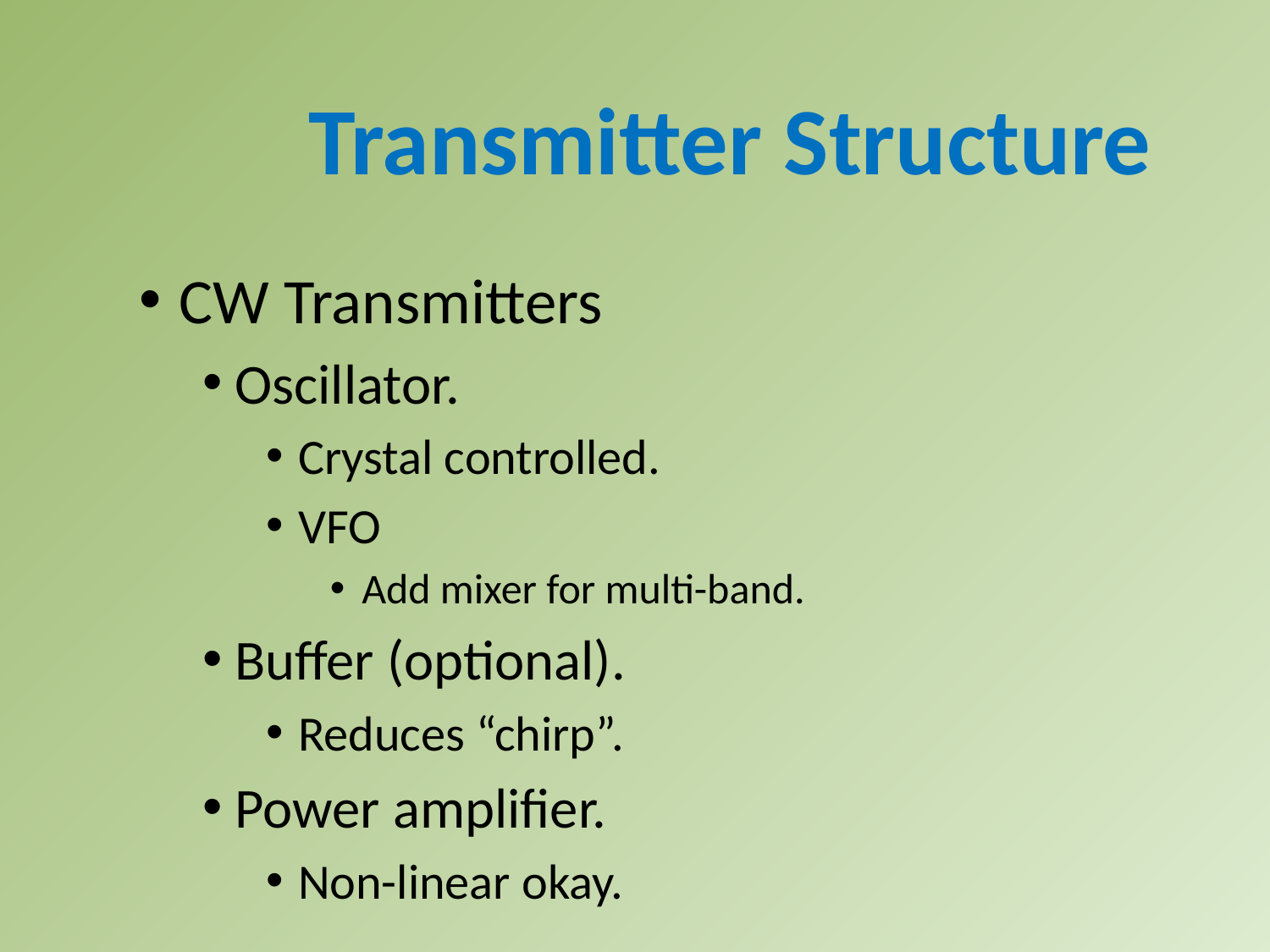

Transmitter Structure
CW Transmitters
Oscillator.
Crystal controlled.
VFO
Add mixer for multi-band.
Buffer (optional).
Reduces “chirp”.
Power amplifier.
Non-linear okay.